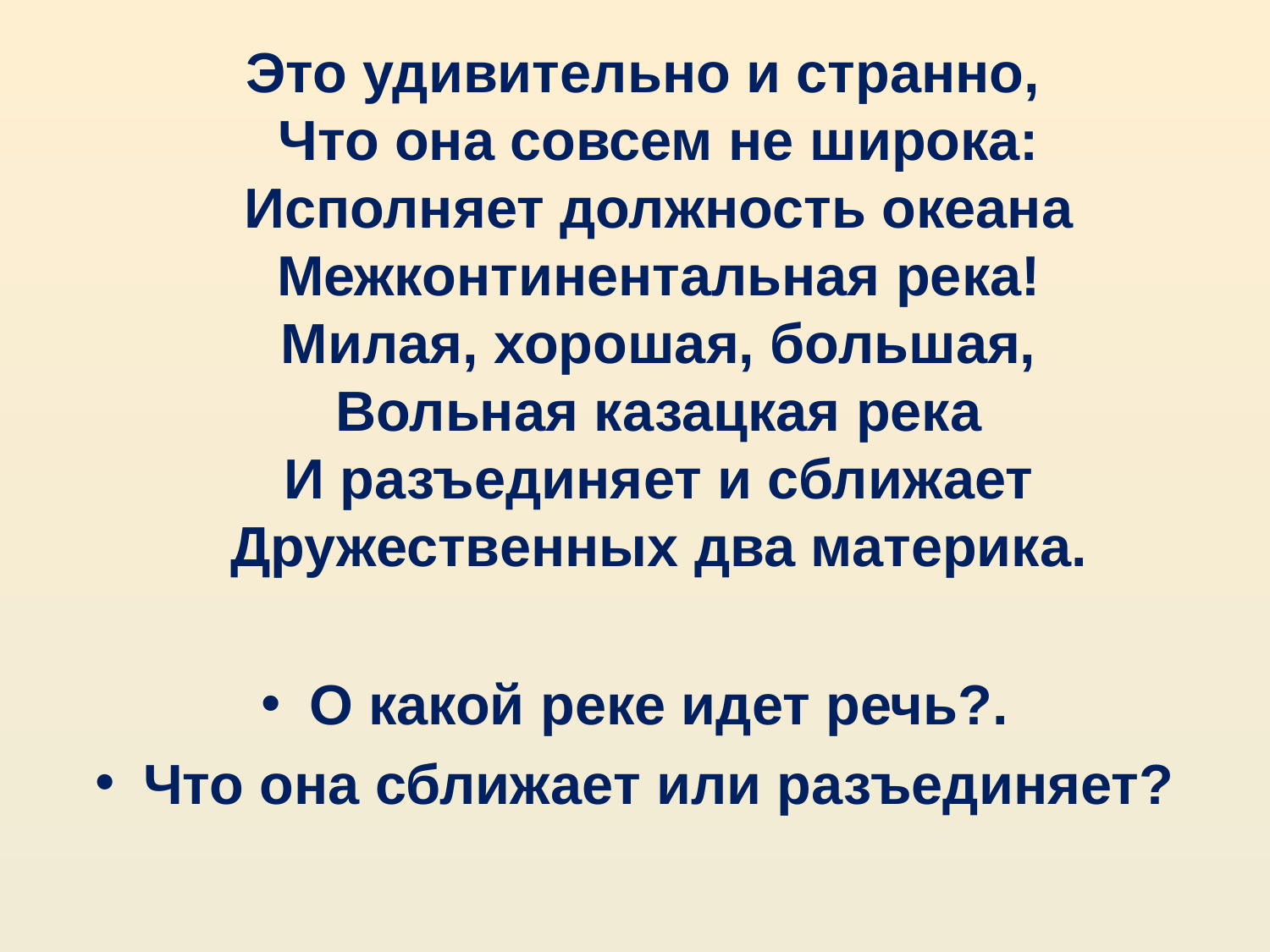

Это удивительно и странно,
Что она совсем не широка:
Исполняет должность океана
Межконтинентальная река!
Милая, хорошая, большая,
Вольная казацкая река
И разъединяет и сближает
Дружественных два материка.

О какой реке идет речь?.
Что она сближает или разъединяет?

#